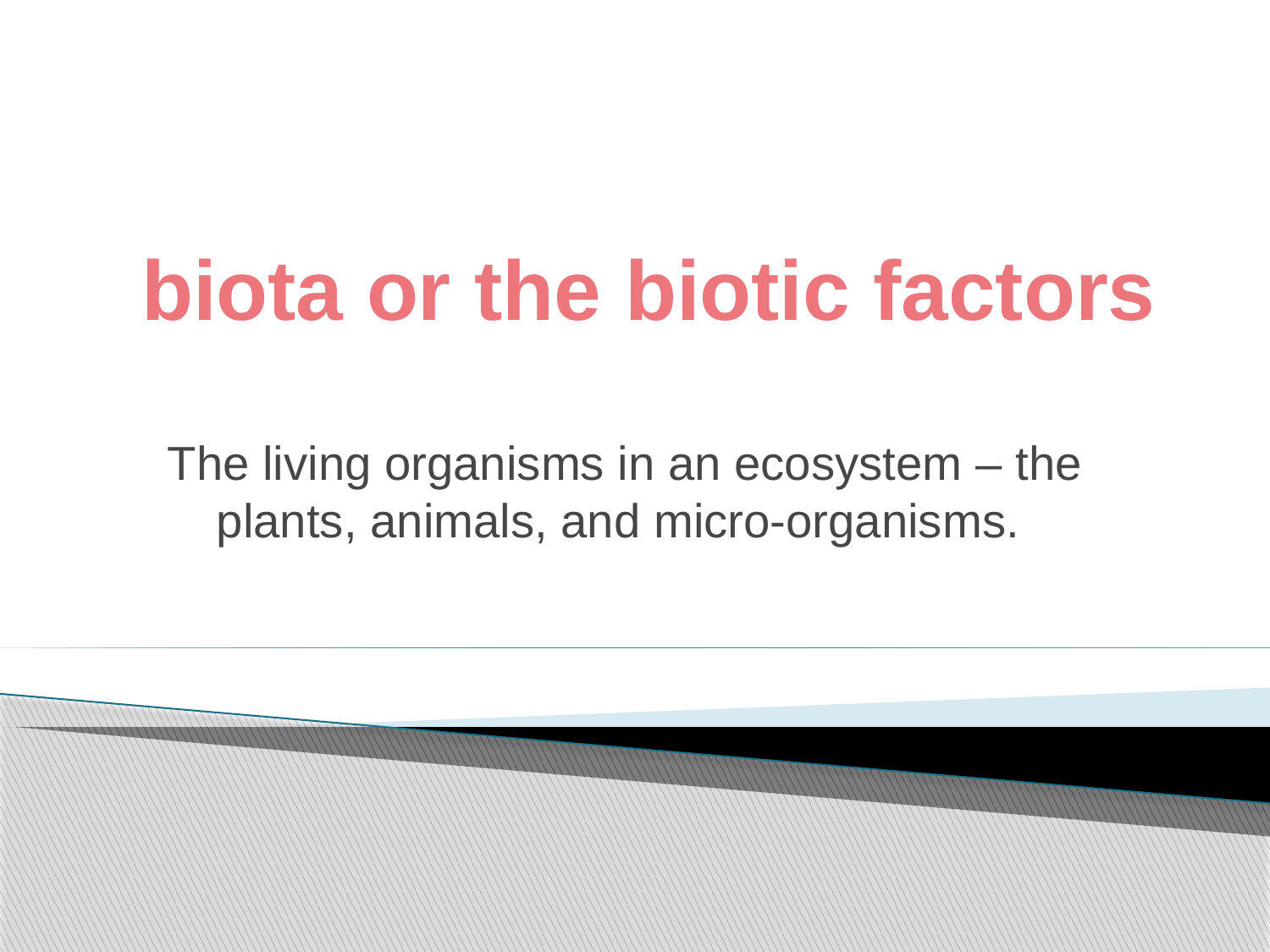

# biota or the biotic factors
The living organisms in an ecosystem – the plants, animals, and micro-organisms.